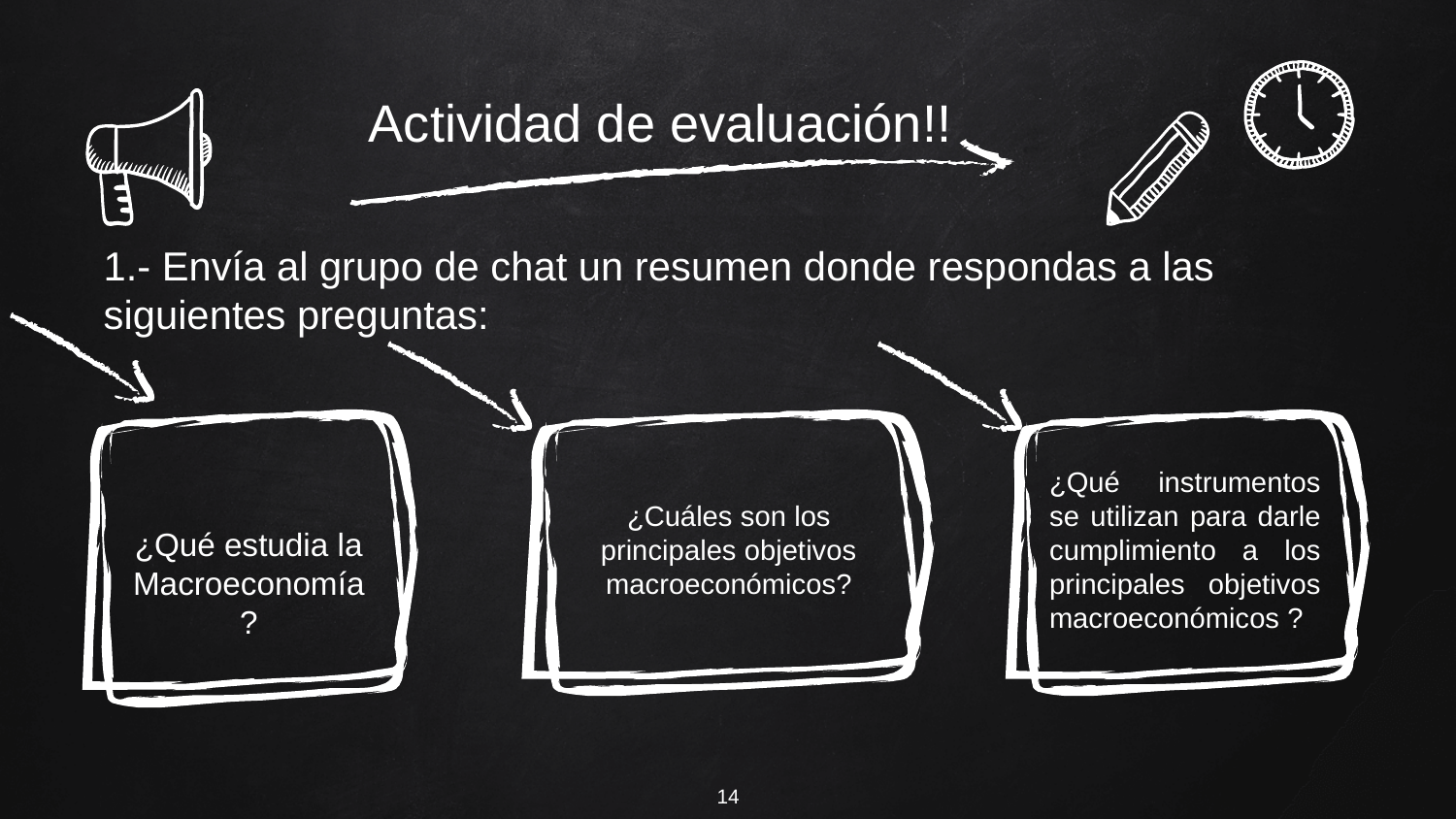

# Actividad de evaluación!!

1.- Envía al grupo de chat un resumen donde respondas a las siguientes preguntas:

¿Qué estudia la Macroeconomía?
¿Qué instrumentos se utilizan para darle cumplimiento a los principales objetivos macroeconómicos ?
¿Cuáles son los principales objetivos macroeconómicos?
14